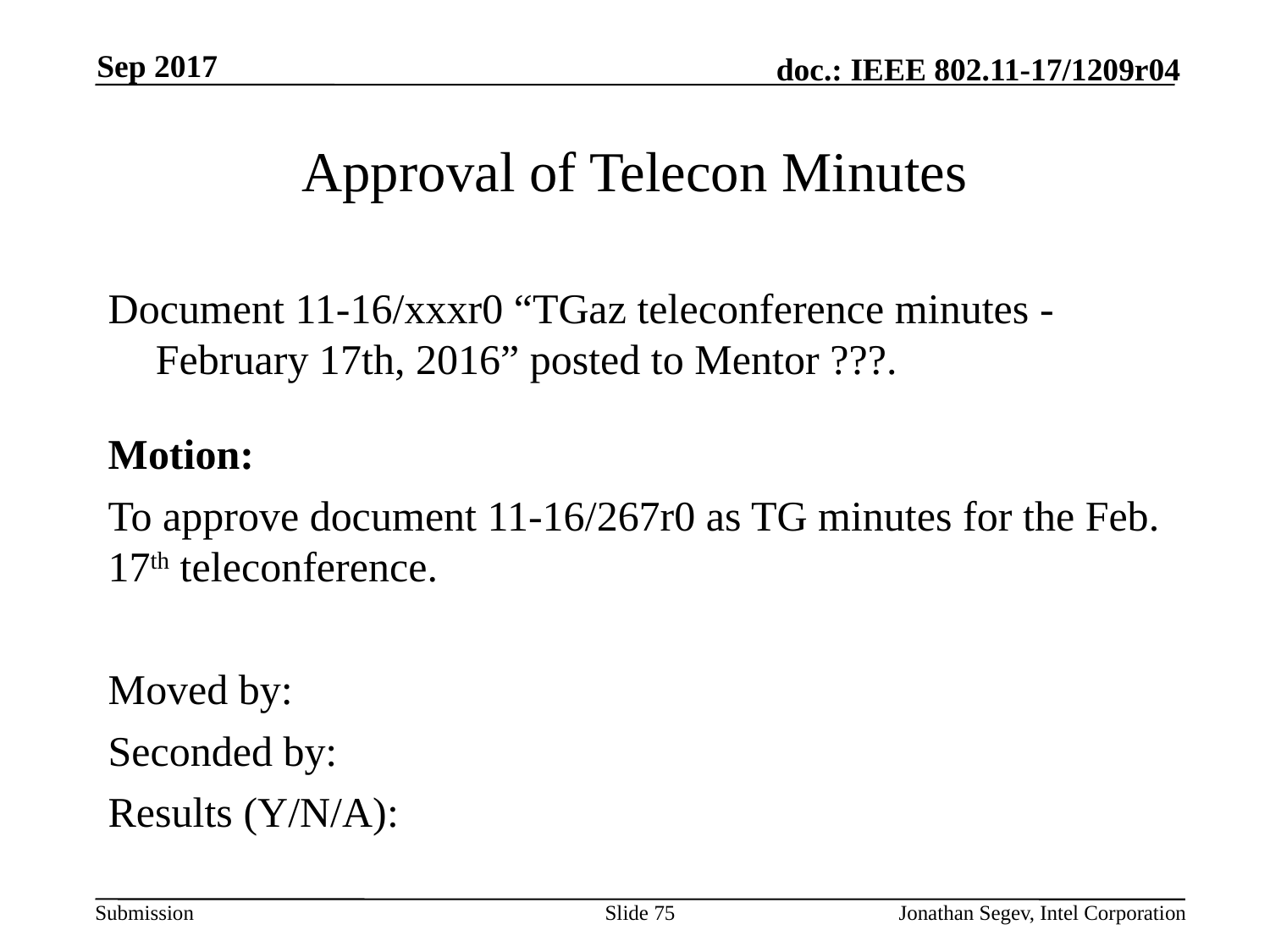

Sep 2017
# Approval of Telecon Minutes
Document 11-16/xxxr0 “TGaz teleconference minutes - February 17th, 2016” posted to Mentor ???.

Motion:
To approve document 11-16/267r0 as TG minutes for the Feb. 17th teleconference.

Moved by:
Seconded by:
Results (Y/N/A):

Slide 75
Jonathan Segev, Intel Corporation